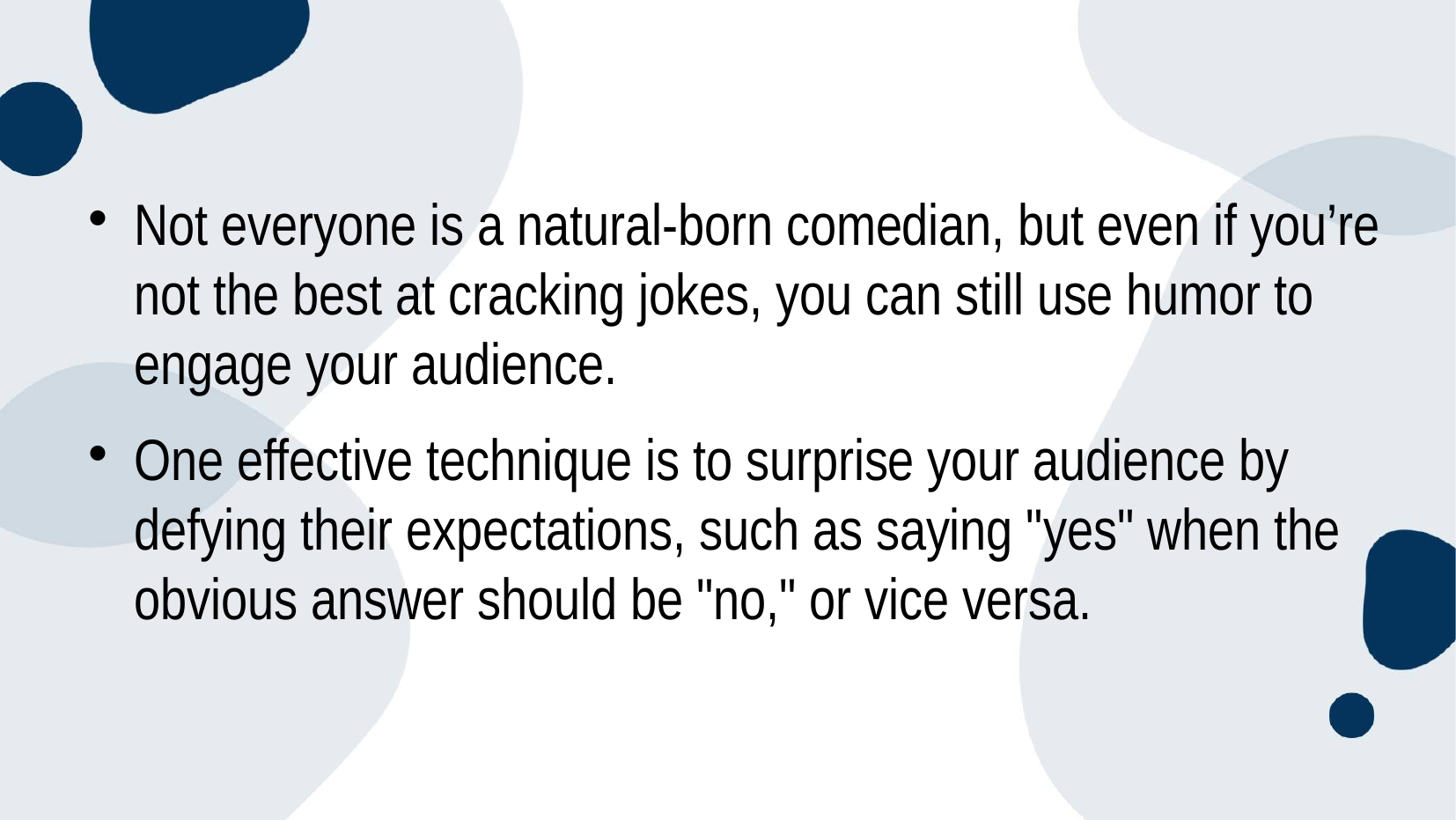

#
Not everyone is a natural-born comedian, but even if you’re not the best at cracking jokes, you can still use humor to engage your audience.
One effective technique is to surprise your audience by defying their expectations, such as saying "yes" when the obvious answer should be "no," or vice versa.